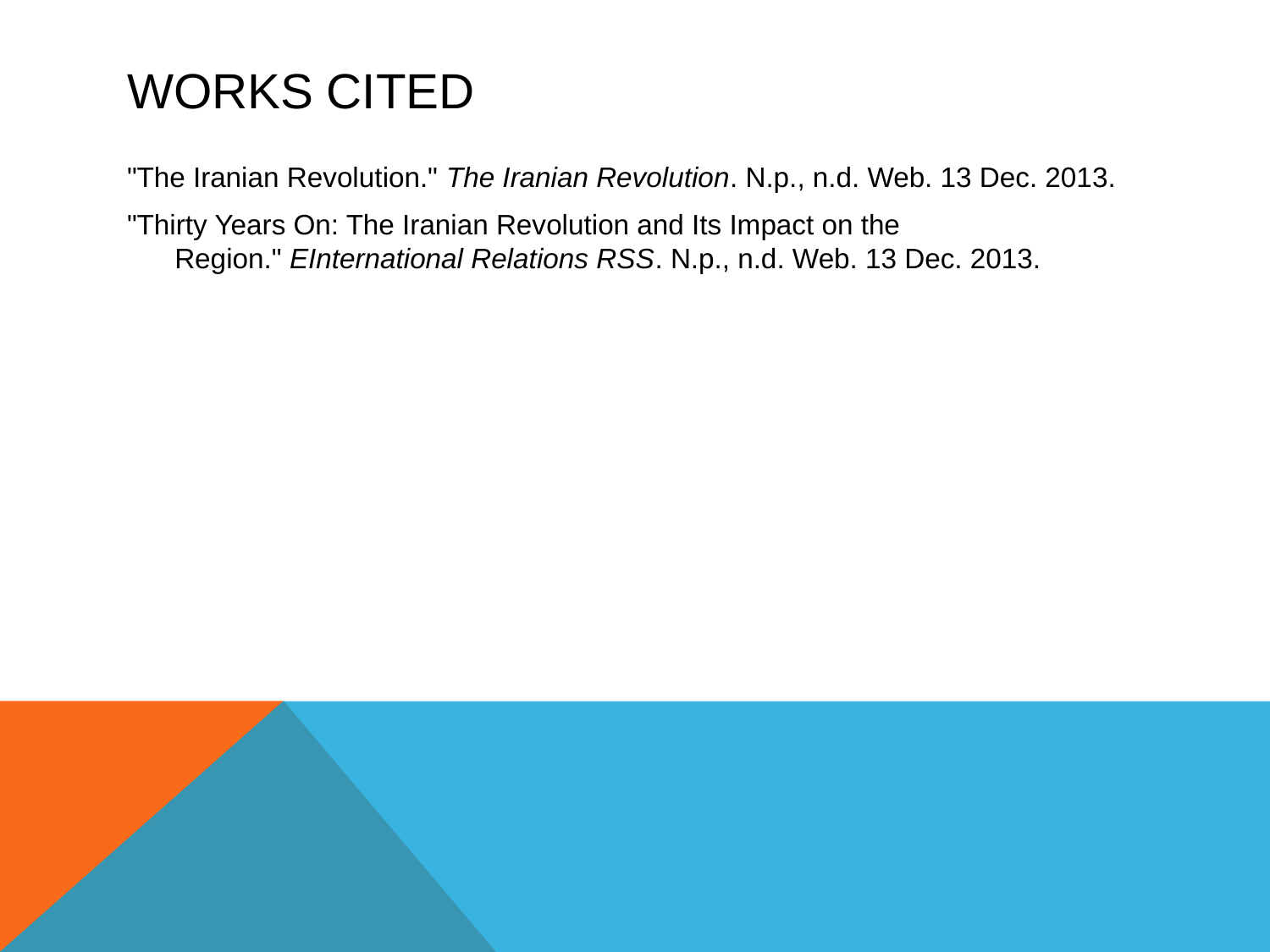

# Works cited
"The Iranian Revolution." The Iranian Revolution. N.p., n.d. Web. 13 Dec. 2013.
"Thirty Years On: The Iranian Revolution and Its Impact on the Region." EInternational Relations RSS. N.p., n.d. Web. 13 Dec. 2013.